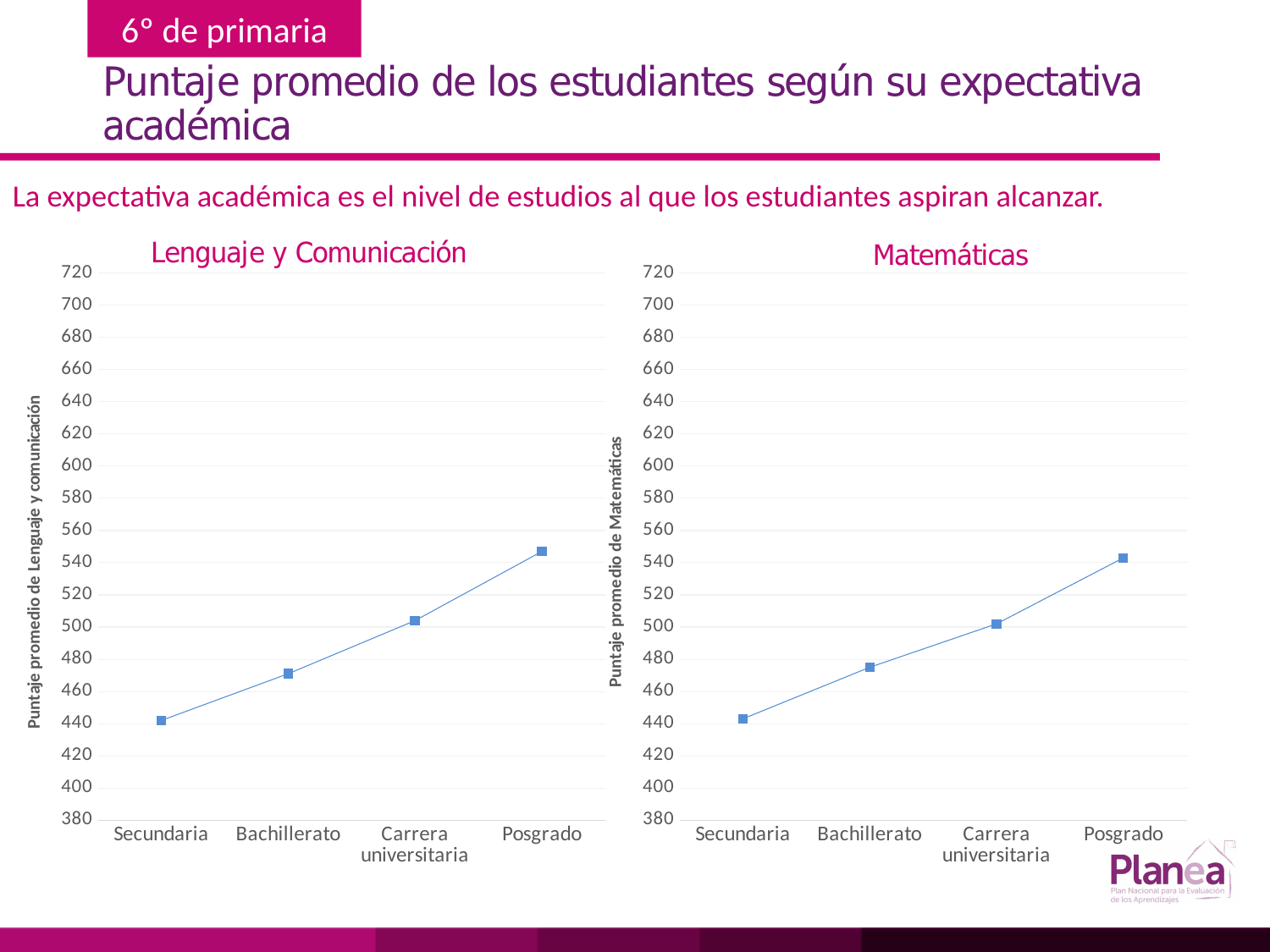

# Puntaje promedio de los estudiantes según su expectativa académica

La expectativa académica es el nivel de estudios al que los estudiantes aspiran alcanzar.
Lenguaje y Comunicación
Matemáticas

### Chart

| Category |  |
|---|---|
| Secundaria | 442.0 |
| Bachillerato | 471.0 |
| Carrera universitaria | 504.0 |
| Posgrado | 547.0 |

### Chart

| Category |  |
|---|---|
| Secundaria | 443.0 |
| Bachillerato | 475.0 |
| Carrera universitaria | 502.0 |
| Posgrado | 543.0 |